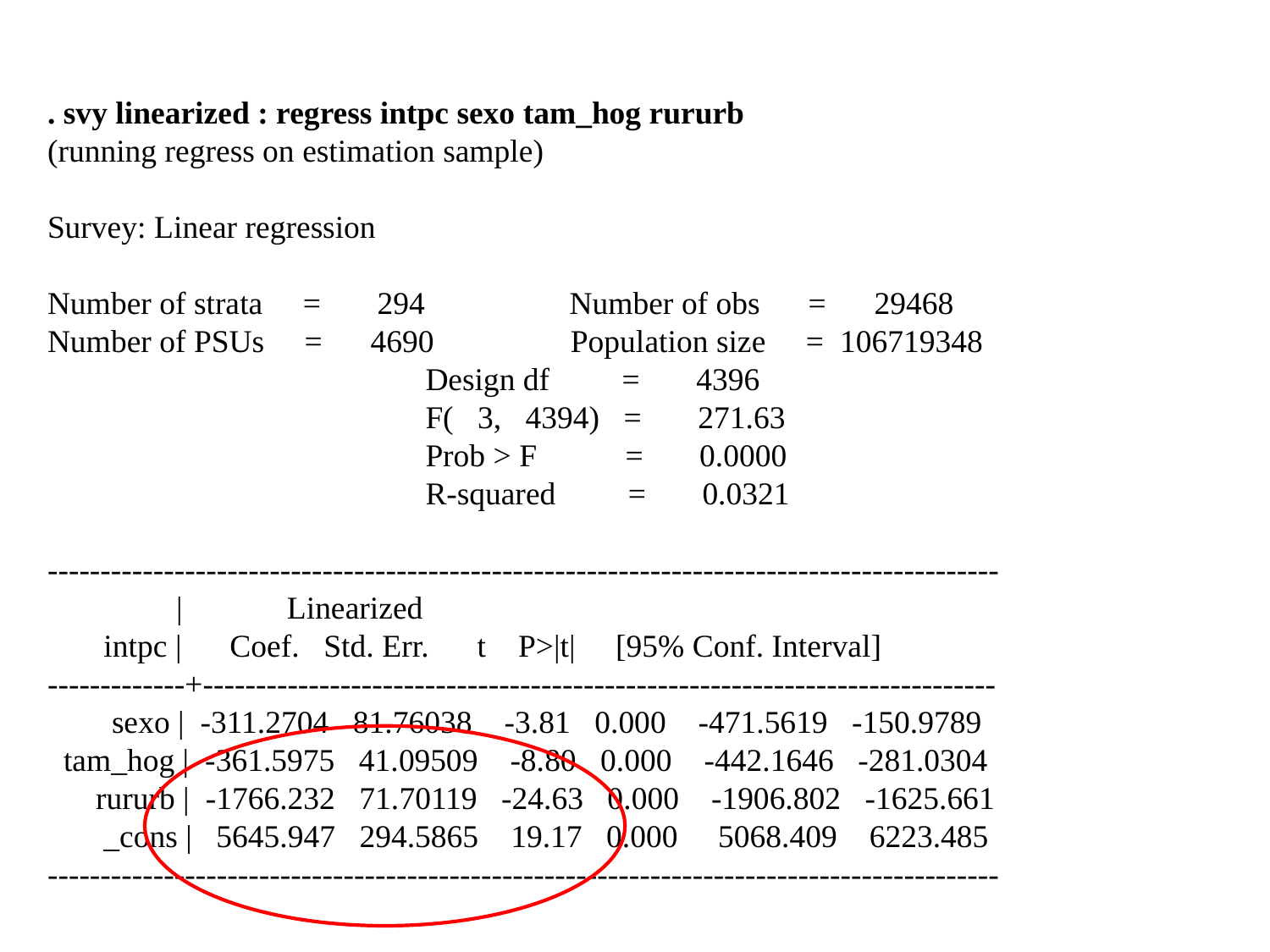

. svy linearized : regress intpc sexo tam_hog rururb
(running regress on estimation sample)

Survey: Linear regression

Number of strata     =       294                  Number of obs      =      29468
Number of PSUs     =      4690                 Population size     =  106719348
                                               Design df         =       4396
                                               F(   3,   4394)   =       271.63
                                               Prob > F           =       0.0000
                                               R-squared         =       0.0321

------------------------------------------------------------------------------------------
                |             Linearized
       intpc |      Coef.   Std. Err.      t    P>|t|     [95% Conf. Interval]
-------------+---------------------------------------------------------------------------
        sexo |  -311.2704   81.76038    -3.81   0.000    -471.5619   -150.9789
  tam_hog |  -361.5975   41.09509    -8.80   0.000    -442.1646   -281.0304
      rururb |  -1766.232   71.70119   -24.63   0.000    -1906.802   -1625.661
       _cons |   5645.947   294.5865    19.17   0.000     5068.409    6223.485
------------------------------------------------------------------------------------------